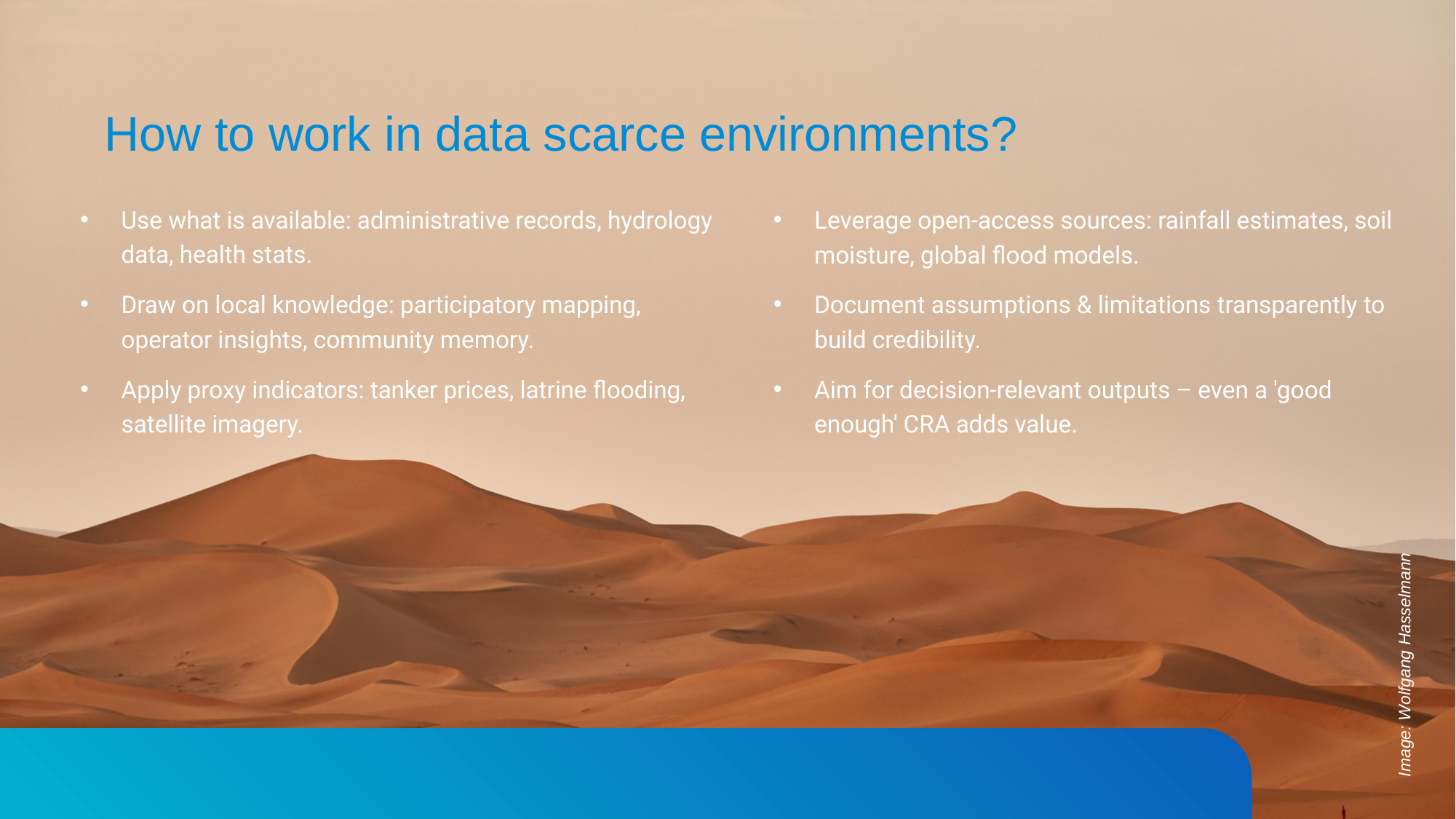

# How to work in data scarce environments?
Leverage open-access sources: rainfall estimates, soil moisture, global flood models.
Document assumptions & limitations transparently to build credibility.
Aim for decision-relevant outputs – even a 'good enough' CRA adds value.
Use what is available: administrative records, hydrology data, health stats.
Draw on local knowledge: participatory mapping, operator insights, community memory.
Apply proxy indicators: tanker prices, latrine flooding, satellite imagery.

Image: Wolfgang Hasselmann